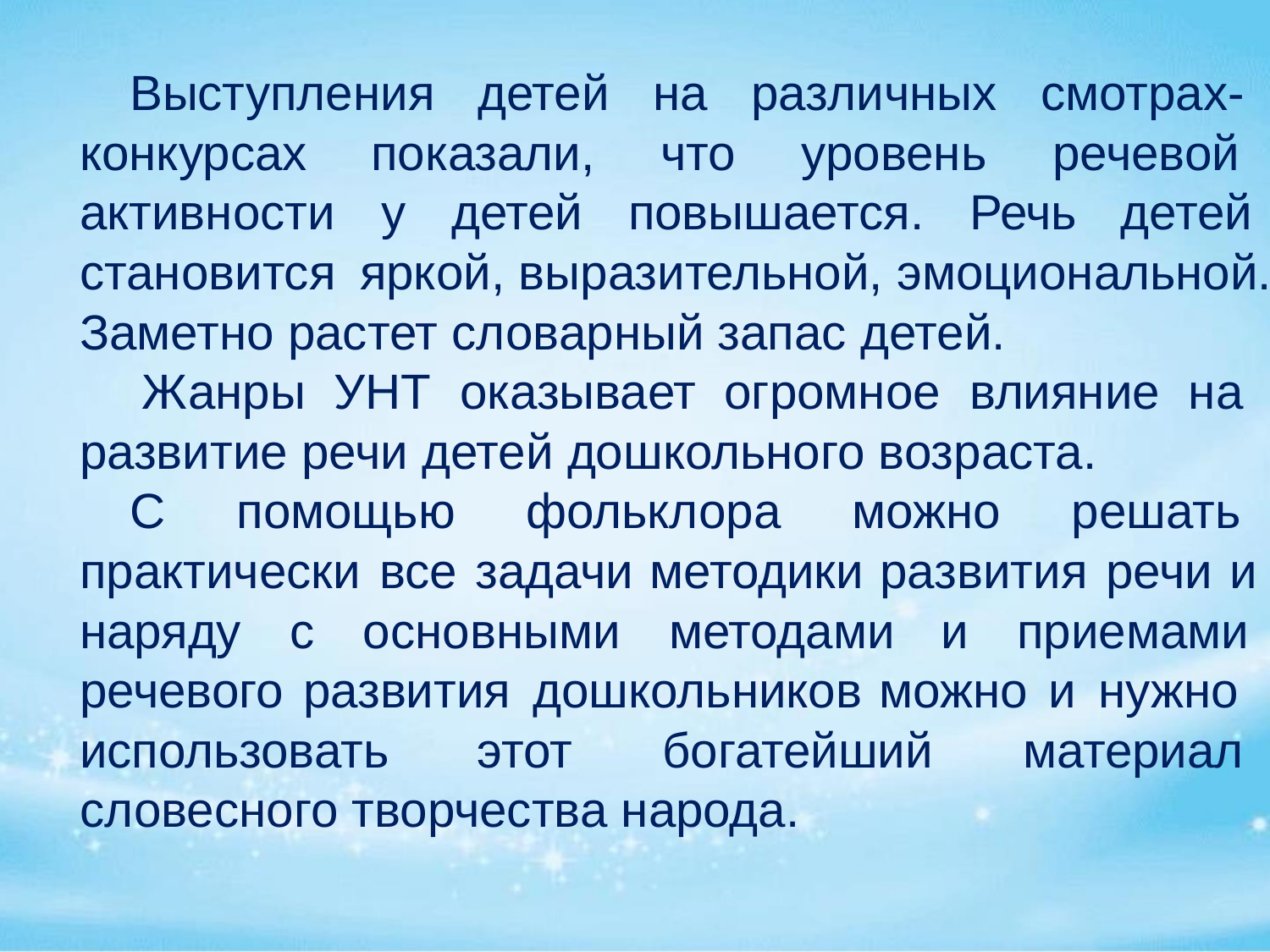

Выступления детей на различных смотрах-
конкурсах показали, что уровень речевой
активности у детей повышается. Речь детей
становится яркой, выразительной, эмоциональной.
Заметно растет словарный запас детей.
Жанры УНТ оказывает огромное влияние на
развитие речи детей дошкольного возраста.
С помощью фольклора можно решать
практически все задачи методики развития речи и
наряду с основными методами и приемами
речевого развития дошкольников можно и нужно
использовать этот богатейший материал
словесного творчества народа.